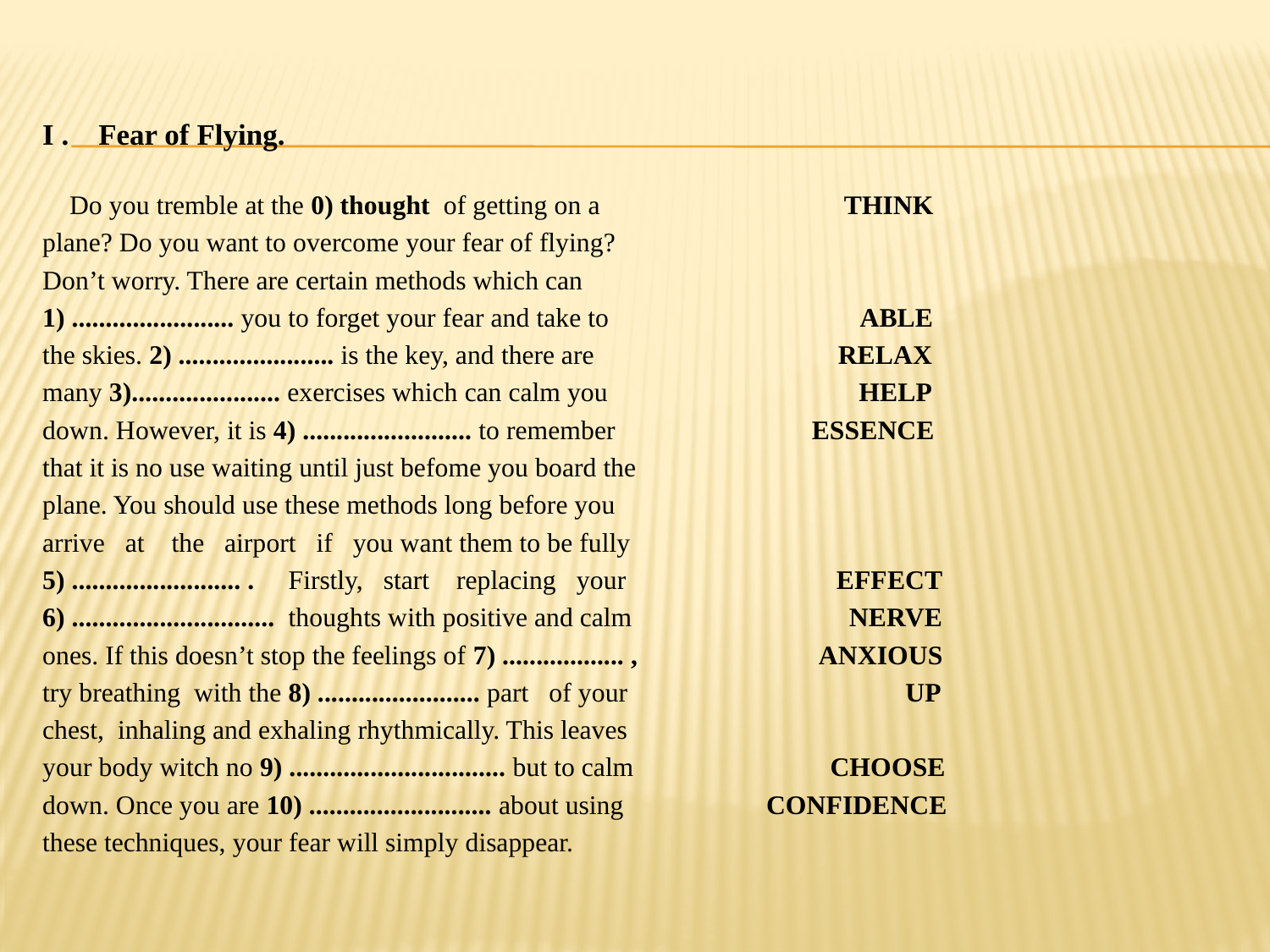

I .    Fear of Flying.

    Do you tremble at the 0) thought  of getting on a                                    THINK
plane? Do you want to overcome your fear of flying?
Don’t worry. There are certain methods which can
1) ........................ you to forget your fear and take to                                     ABLE
the skies. 2) ....................... is the key, and there are                                    RELAX
many 3)...................... exercises which can calm you                                     HELP
down. However, it is 4) ......................... to remember                             ESSENCE
that it is no use waiting until just befome you board the
plane. You should use these methods long before you
arrive   at    the   airport   if   you want them to be fully
5) ......................... .     Firstly,   start    replacing   your                               EFFECT
6) ..............................  thoughts with positive and calm                                NERVE
ones. If this doesn’t stop the feelings of 7) .................. ,                           ANXIOUS
try breathing  with the 8) ........................ part   of your                                         UP
chest,  inhaling and exhaling rhythmically. This leaves
your body witch no 9) ................................ but to calm                             CHOOSE
down. Once you are 10) ........................... about using                     CONFIDENCE
these techniques, your fear will simply disappear.